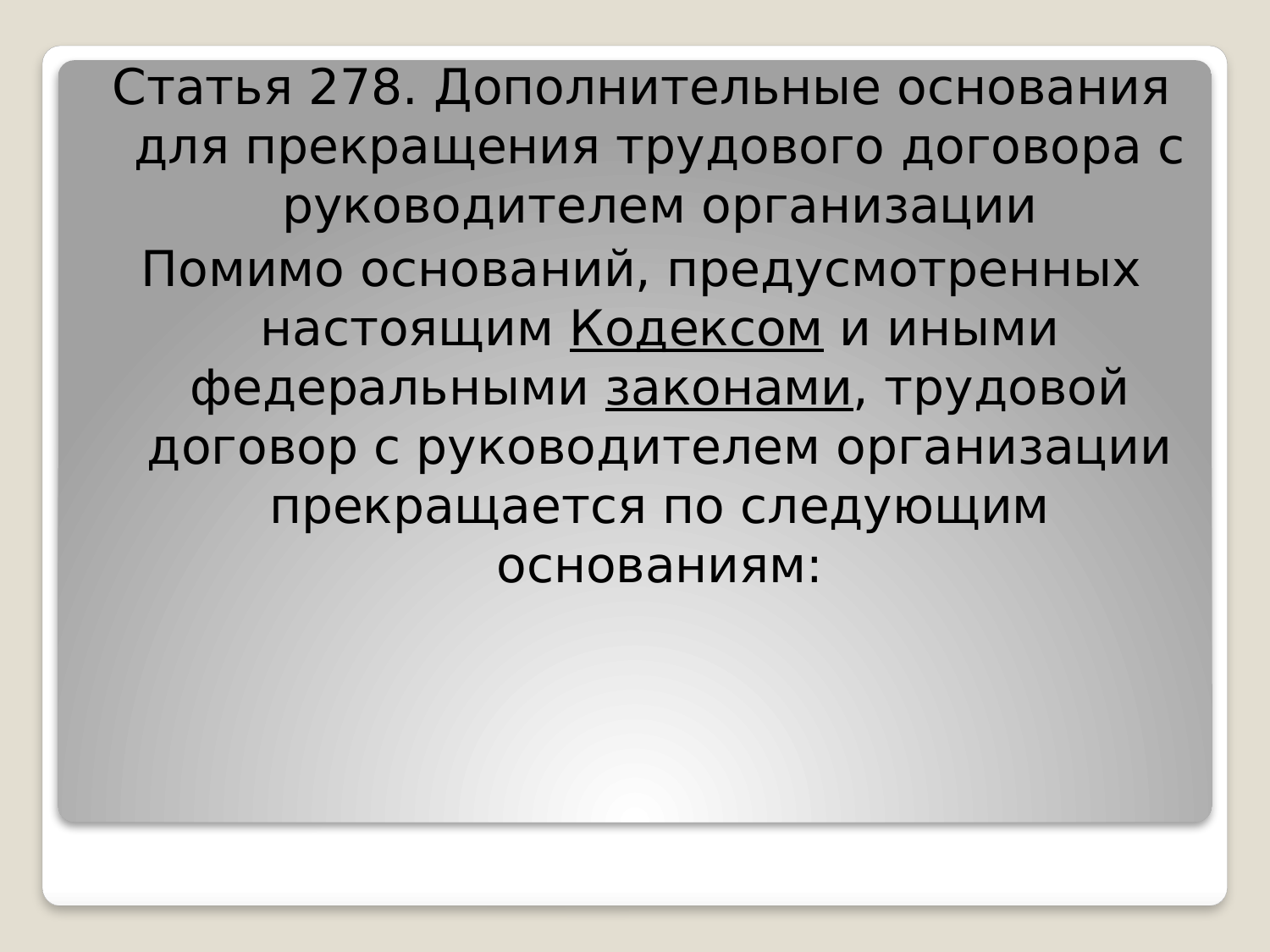

Статья 278. Дополнительные основания для прекращения трудового договора с руководителем организации
Помимо оснований, предусмотренных настоящим Кодексом и иными федеральными законами, трудовой договор с руководителем организации прекращается по следующим основаниям: